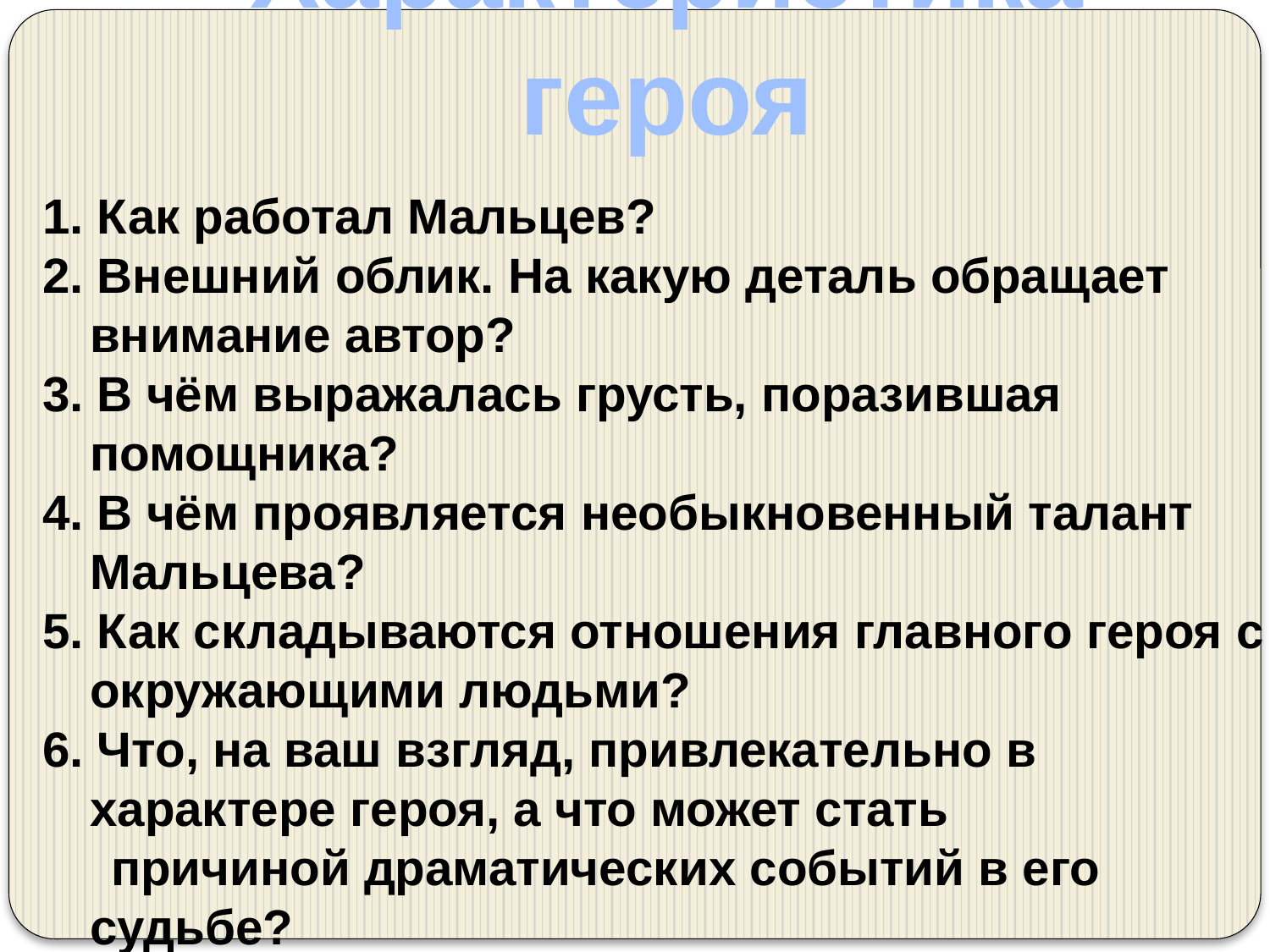

# Характеристика героя
1. Как работал Мальцев?
2. Внешний облик. На какую деталь обращает внимание автор?
3. В чём выражалась грусть, поразившая  помощника?
4. В чём проявляется необыкновенный талант Мальцева?
5. Как складываются отношения главного героя с окружающими людьми?
6. Что, на ваш взгляд, привлекательно в характере героя, а что может стать
     причиной драматических событий в его судьбе?